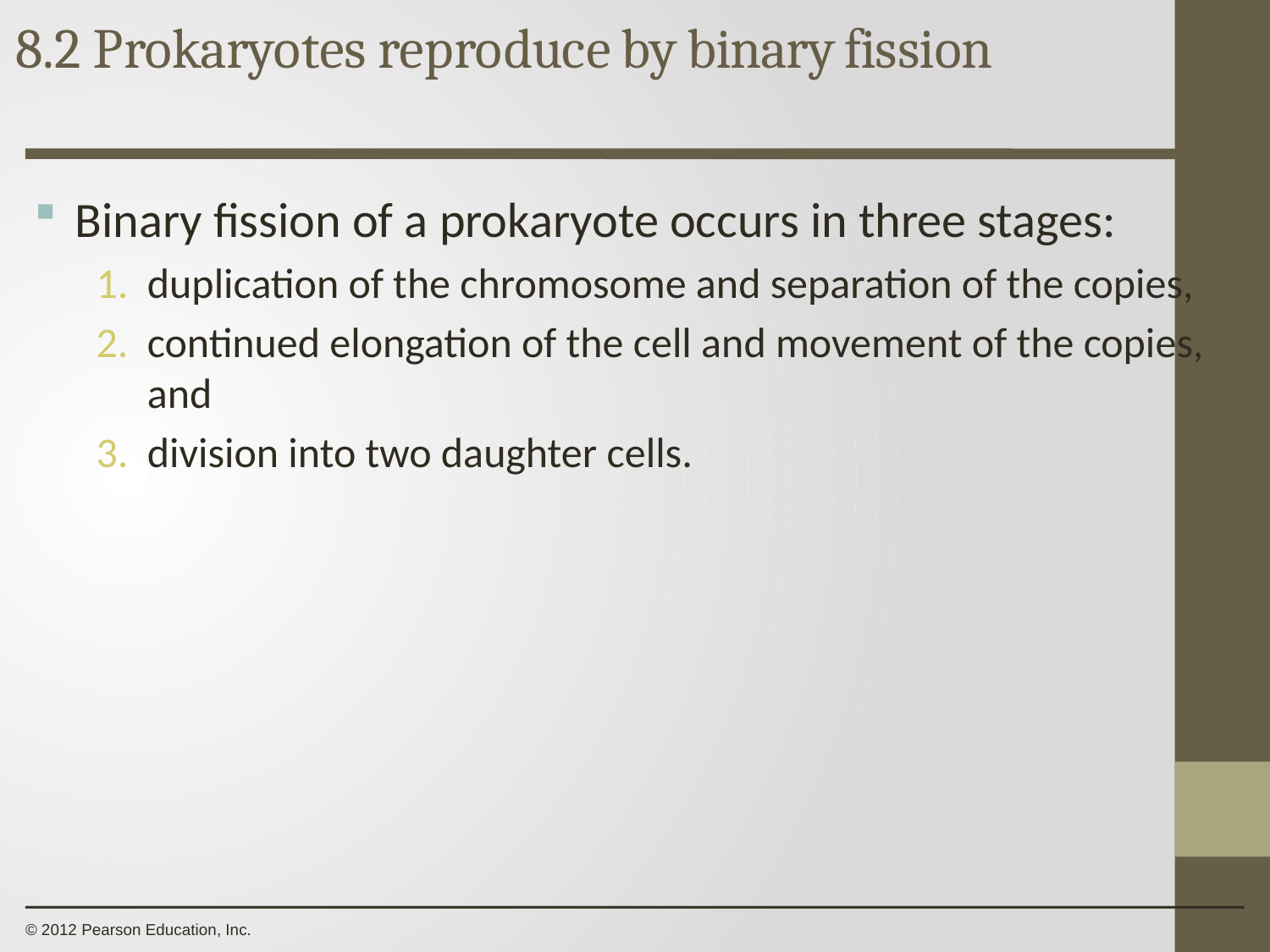

8.2 Prokaryotes reproduce by binary fission
0

Binary fission of a prokaryote occurs in three stages:
duplication of the chromosome and separation of the copies,
continued elongation of the cell and movement of the copies, and
division into two daughter cells.

© 2012 Pearson Education, Inc.